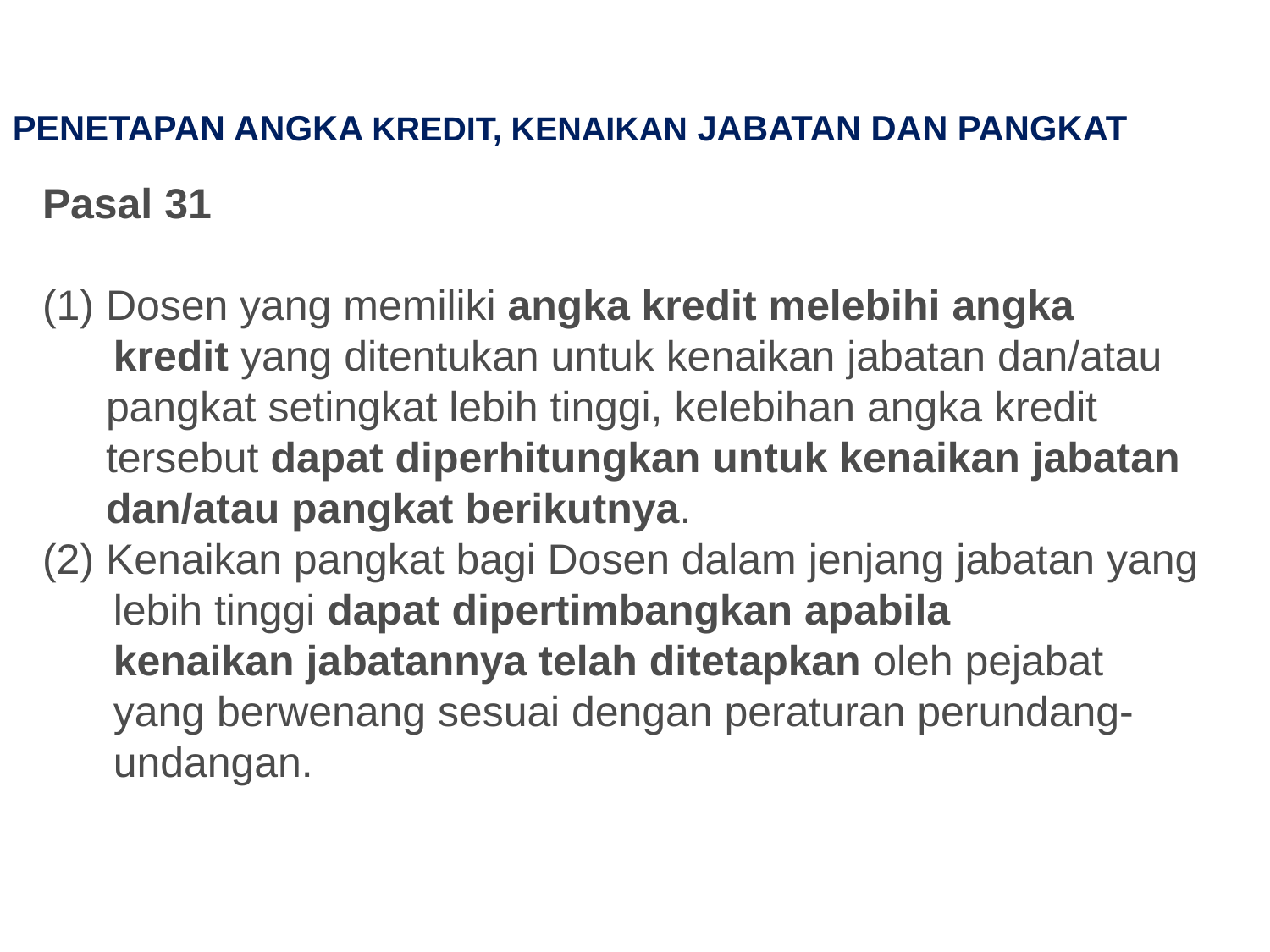

PENETAPAN ANGKA KREDIT, KENAIKAN JABATAN DAN PANGKAT
Pasal 31

Dosen yang memiliki angka kredit melebihi angka
      kredit yang ditentukan untuk kenaikan jabatan dan/atau pangkat setingkat lebih tinggi, kelebihan angka kredit tersebut dapat diperhitungkan untuk kenaikan jabatan dan/atau pangkat berikutnya.
(2) Kenaikan pangkat bagi Dosen dalam jenjang jabatan yang
      lebih tinggi dapat dipertimbangkan apabila
      kenaikan jabatannya telah ditetapkan oleh pejabat
      yang berwenang sesuai dengan peraturan perundang-
      undangan.